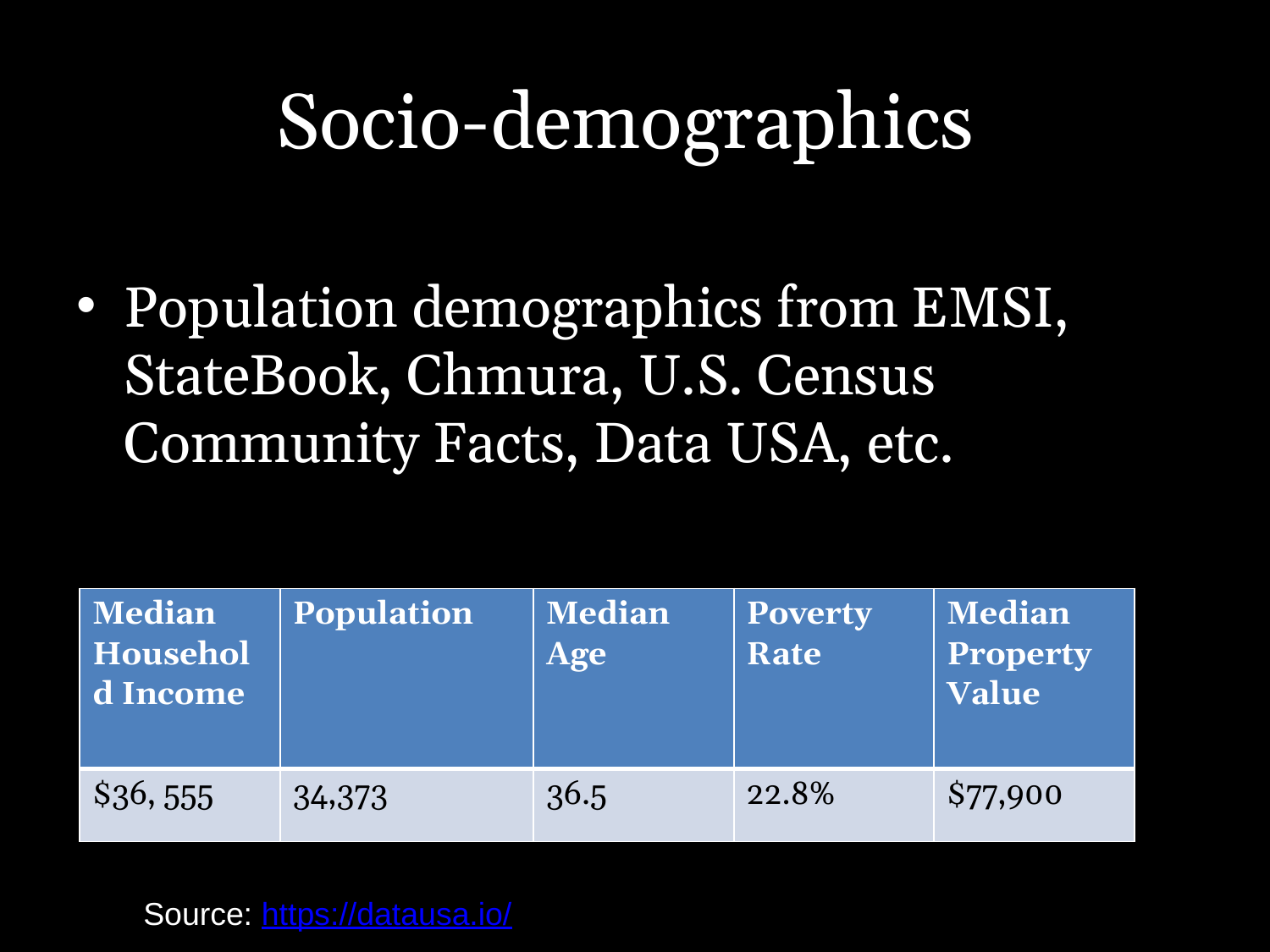

# Socio-demographics
Population demographics from EMSI, StateBook, Chmura, U.S. Census Community Facts, Data USA, etc.

| Median Household Income | Population | Median Age | Poverty Rate | Median Property Value |
| --- | --- | --- | --- | --- |
| $36, 555 | 34,373 | 36.5 | 22.8% | $77,900 |
Source: https://datausa.io/